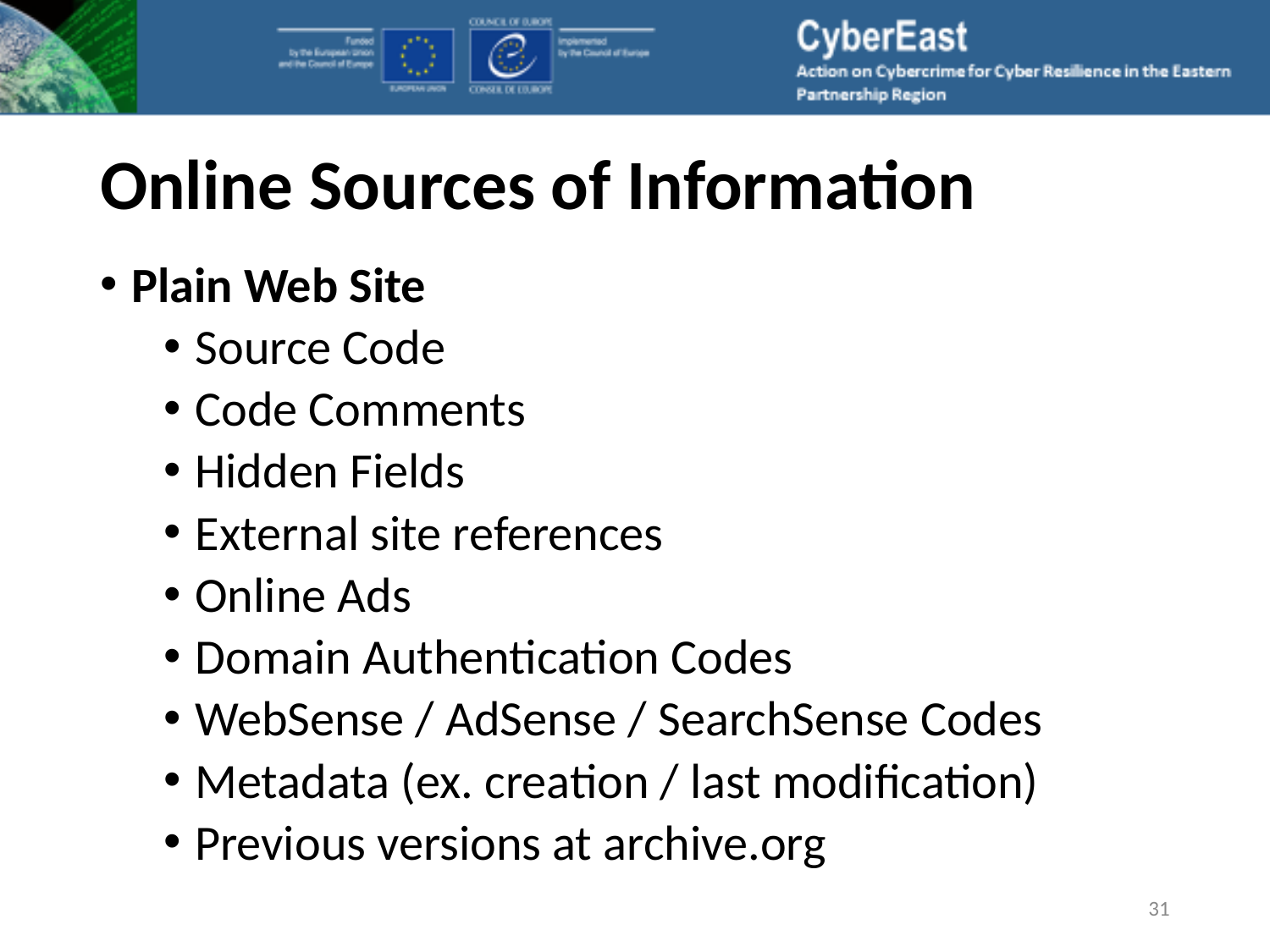

# Online Sources of Information
Plain Web Site
Source Code
Code Comments
Hidden Fields
External site references
Online Ads
Domain Authentication Codes
WebSense / AdSense / SearchSense Codes
Metadata (ex. creation / last modification)
Previous versions at archive.org

31